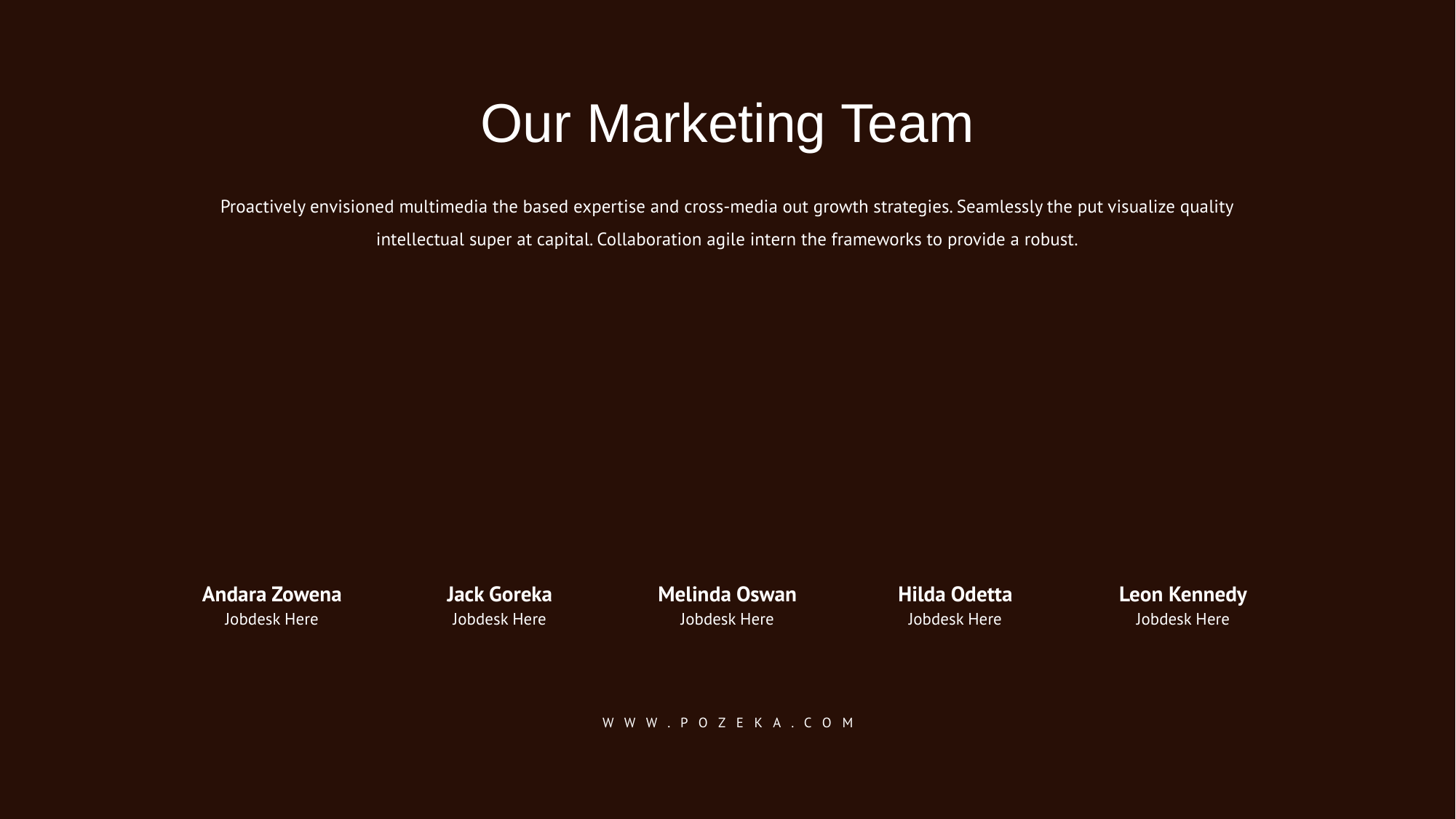

Our Marketing Team
Proactively envisioned multimedia the based expertise and cross-media out growth strategies. Seamlessly the put visualize quality intellectual super at capital. Collaboration agile intern the frameworks to provide a robust.

Andara Zowena
Jack Goreka
Melinda Oswan
Hilda Odetta
Leon Kennedy
Jobdesk Here
Jobdesk Here
Jobdesk Here
Jobdesk Here
Jobdesk Here
W   W   W   .   P   O   Z   E   K   A   .   C   O   M